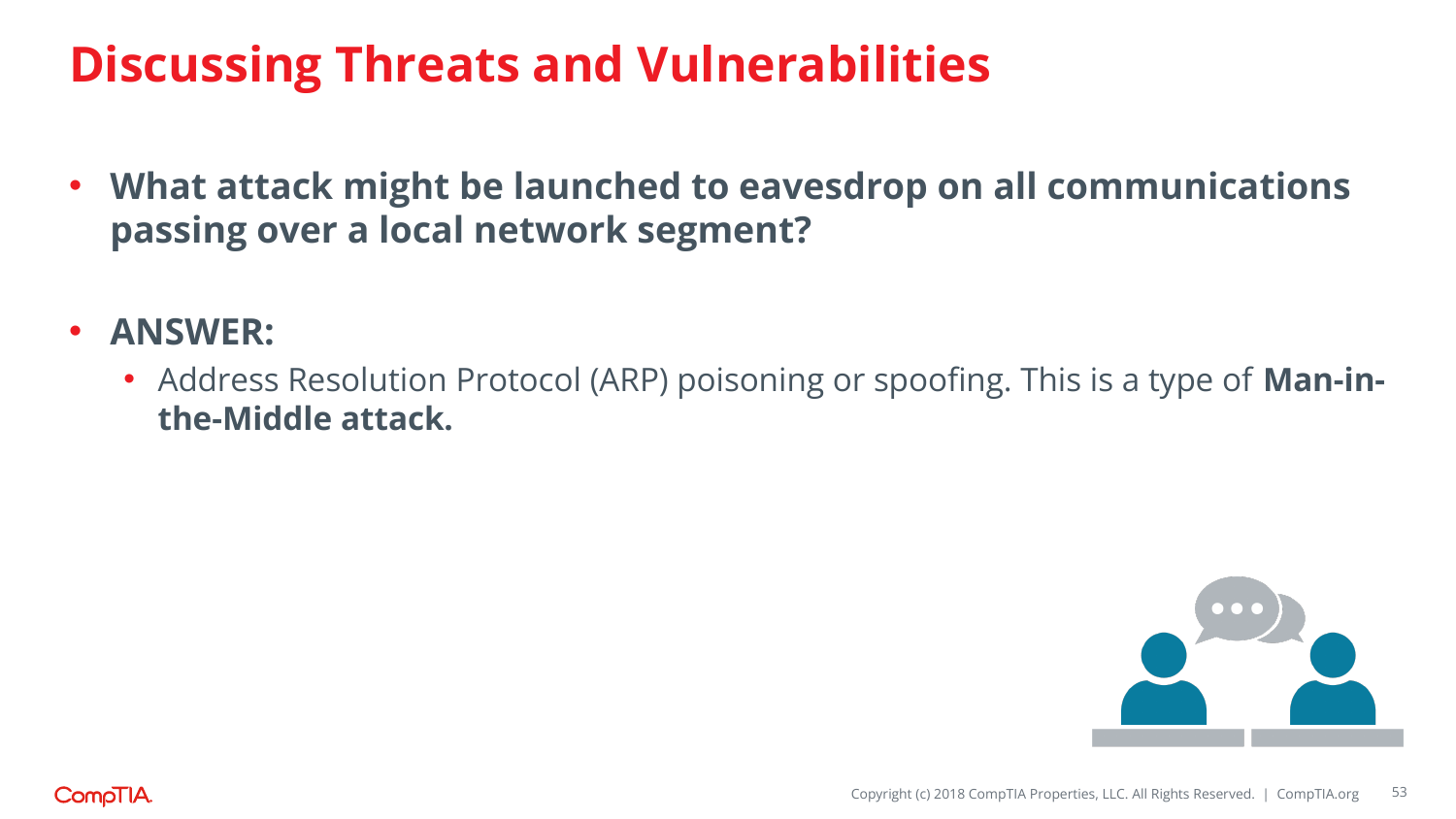

# Discussing Threats and Vulnerabilities
What attack might be launched to eavesdrop on all communications passing over a local network segment?

ANSWER:
Address Resolution Protocol (ARP) poisoning or spoofing. This is a type of Man-in-the-Middle attack.
53